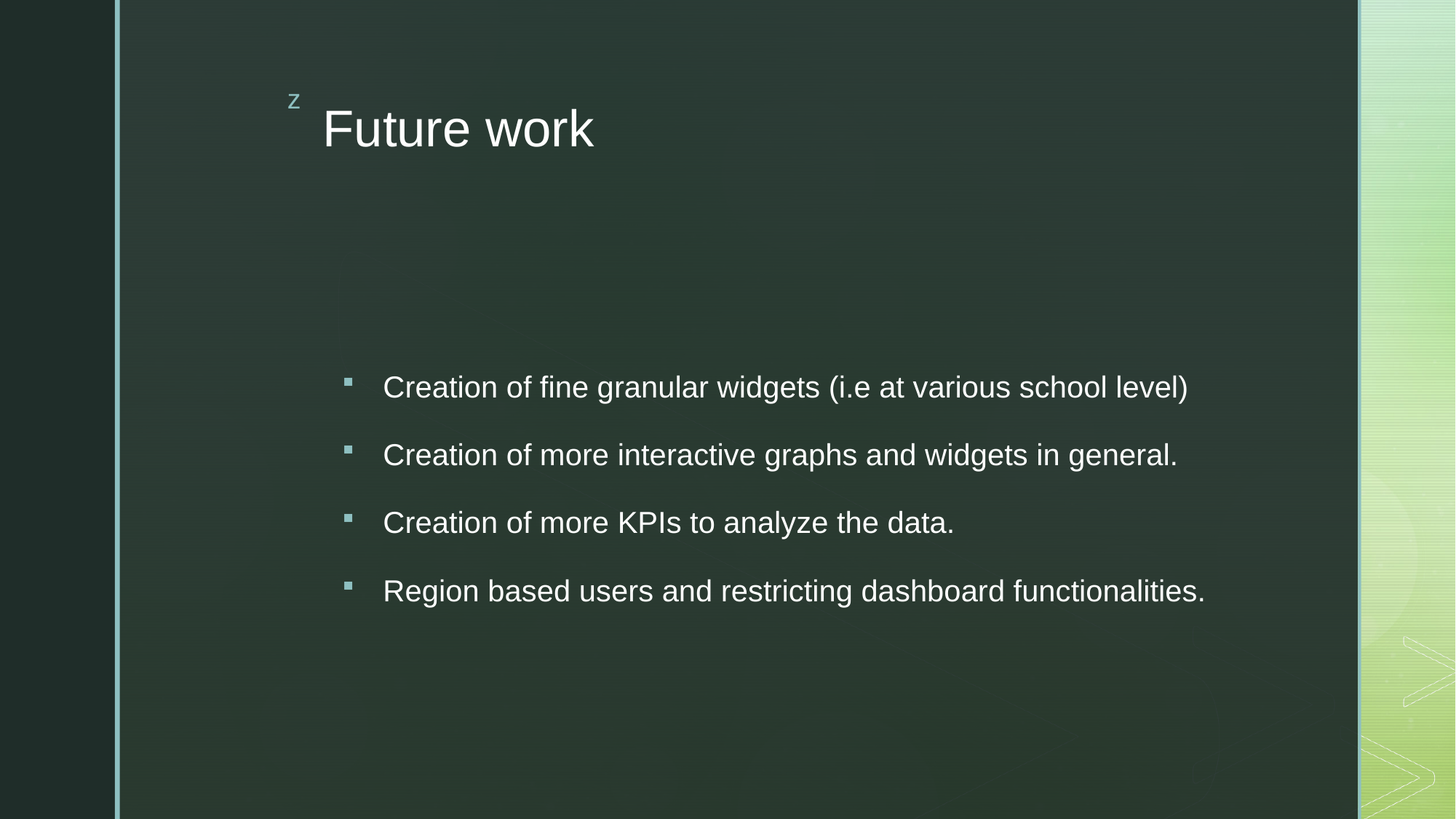

# Future work
Creation of fine granular widgets (i.e at various school level)
Creation of more interactive graphs and widgets in general.
Creation of more KPIs to analyze the data.
Region based users and restricting dashboard functionalities.